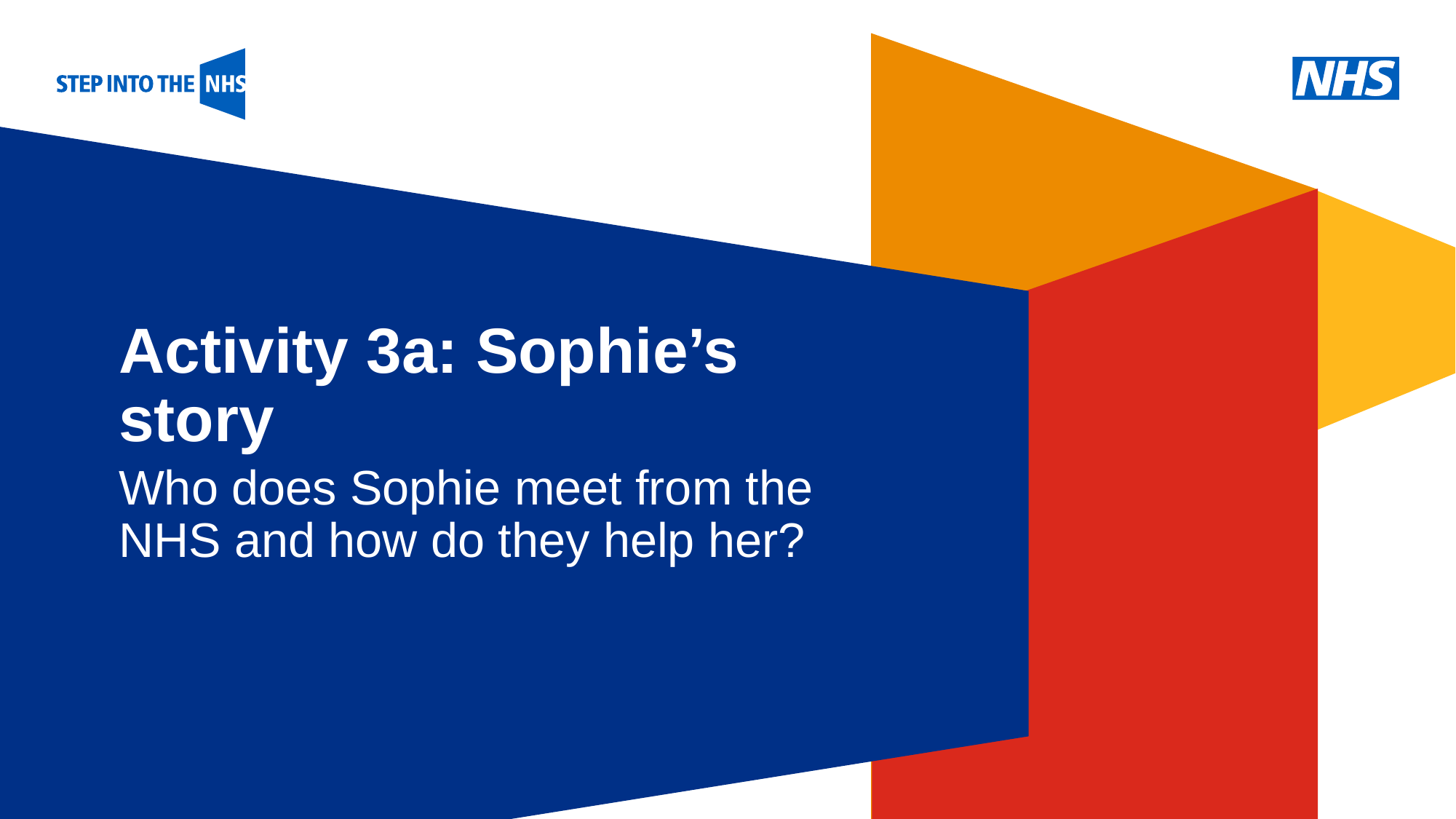

Activity 3a: Sophie’s story
Who does Sophie meet from the NHS and how do they help her?